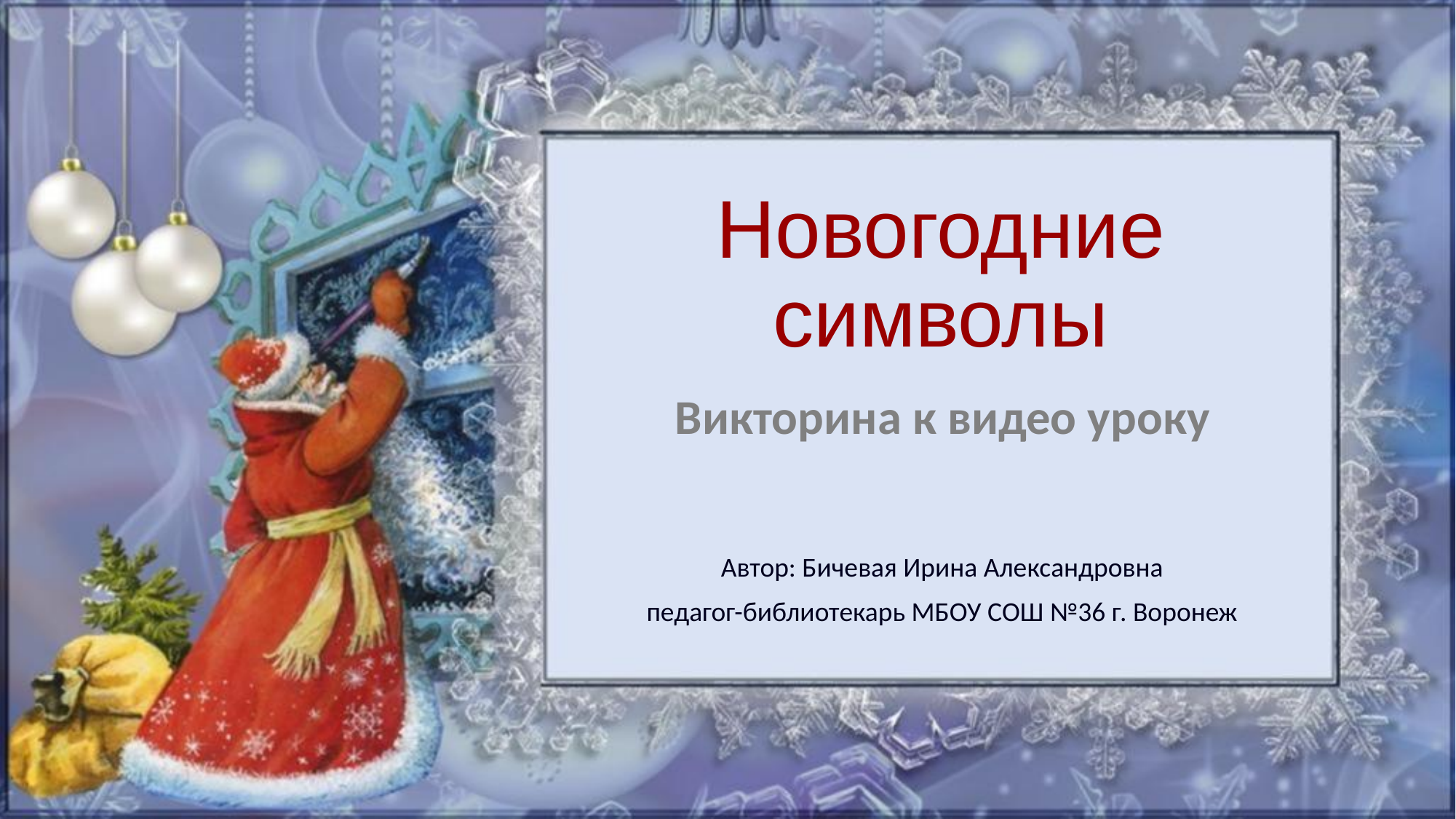

# Новогодние символы
Викторина к видео уроку
Автор: Бичевая Ирина Александровна
педагог-библиотекарь МБОУ СОШ №36 г. Воронеж